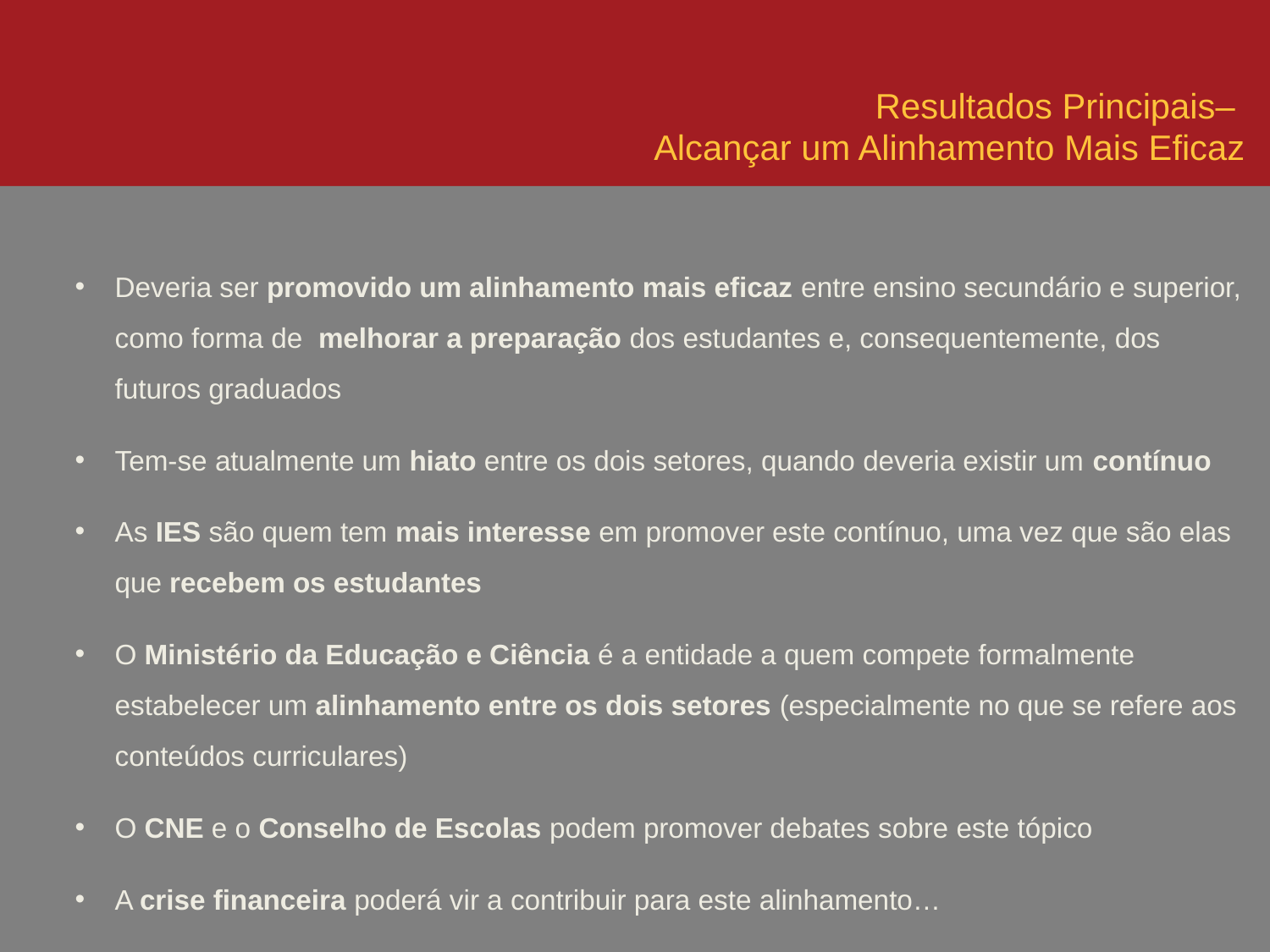

Resultados Principais–
Alcançar um Alinhamento Mais Eficaz
Deveria ser promovido um alinhamento mais eficaz entre ensino secundário e superior, como forma de  melhorar a preparação dos estudantes e, consequentemente, dos futuros graduados
Tem-se atualmente um hiato entre os dois setores, quando deveria existir um contínuo
As IES são quem tem mais interesse em promover este contínuo, uma vez que são elas que recebem os estudantes
O Ministério da Educação e Ciência é a entidade a quem compete formalmente estabelecer um alinhamento entre os dois setores (especialmente no que se refere aos conteúdos curriculares)
O CNE e o Conselho de Escolas podem promover debates sobre este tópico
A crise financeira poderá vir a contribuir para este alinhamento…